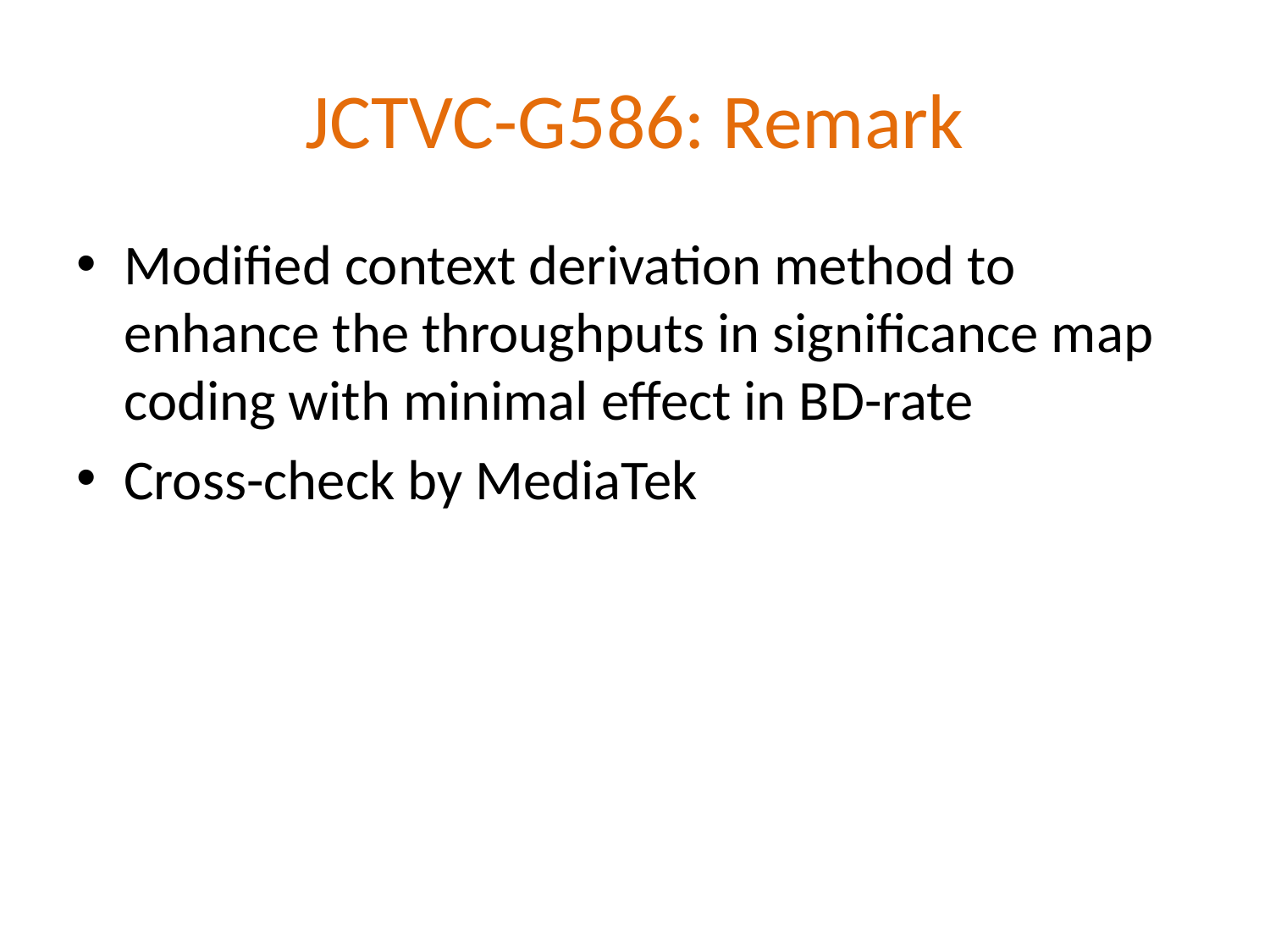

# JCTVC-G586: Remark
Modified context derivation method to enhance the throughputs in significance map coding with minimal effect in BD-rate
Cross-check by MediaTek